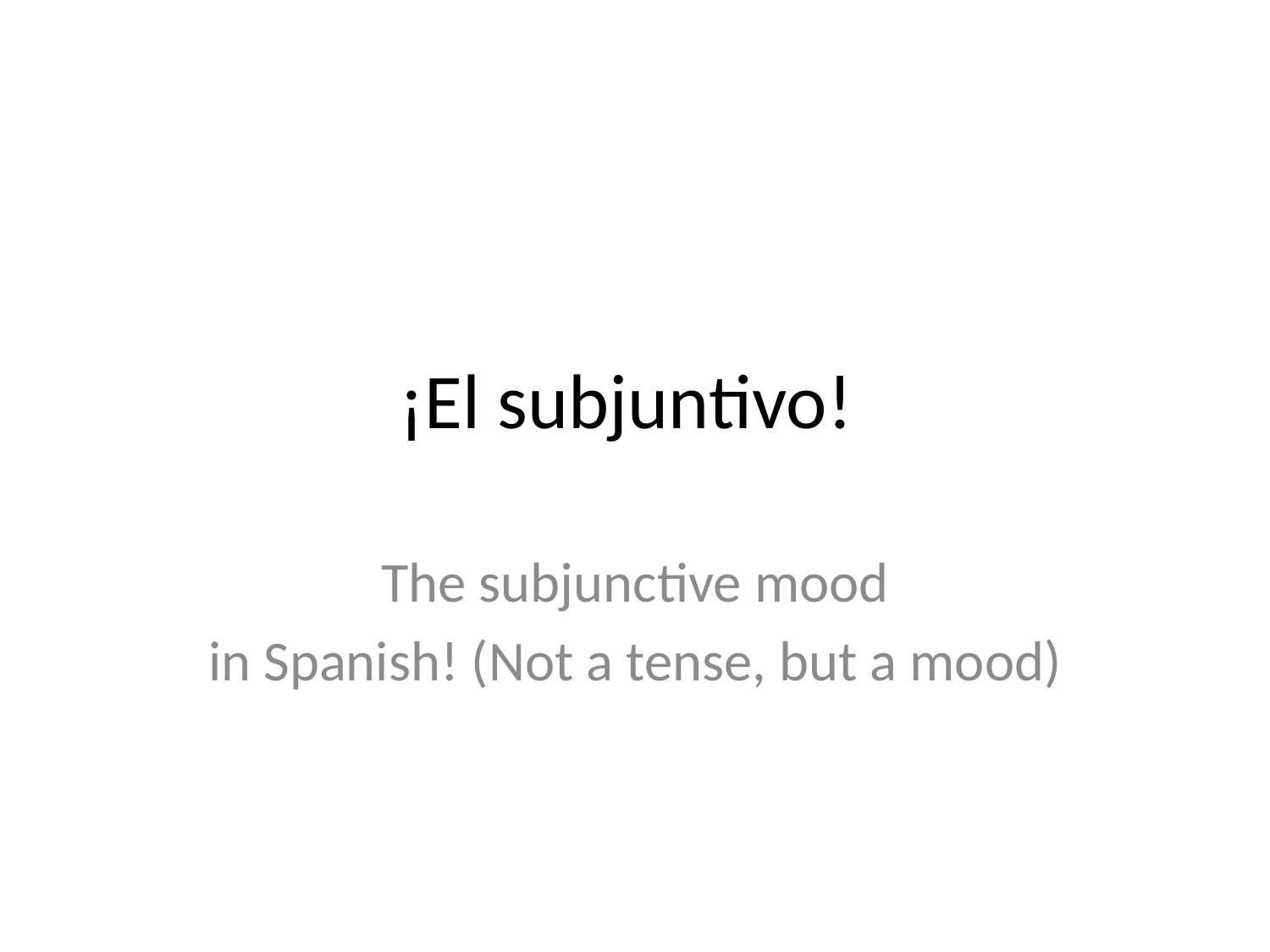

# ¡El subjuntivo!
The subjunctive mood
in Spanish! (Not a tense, but a mood)